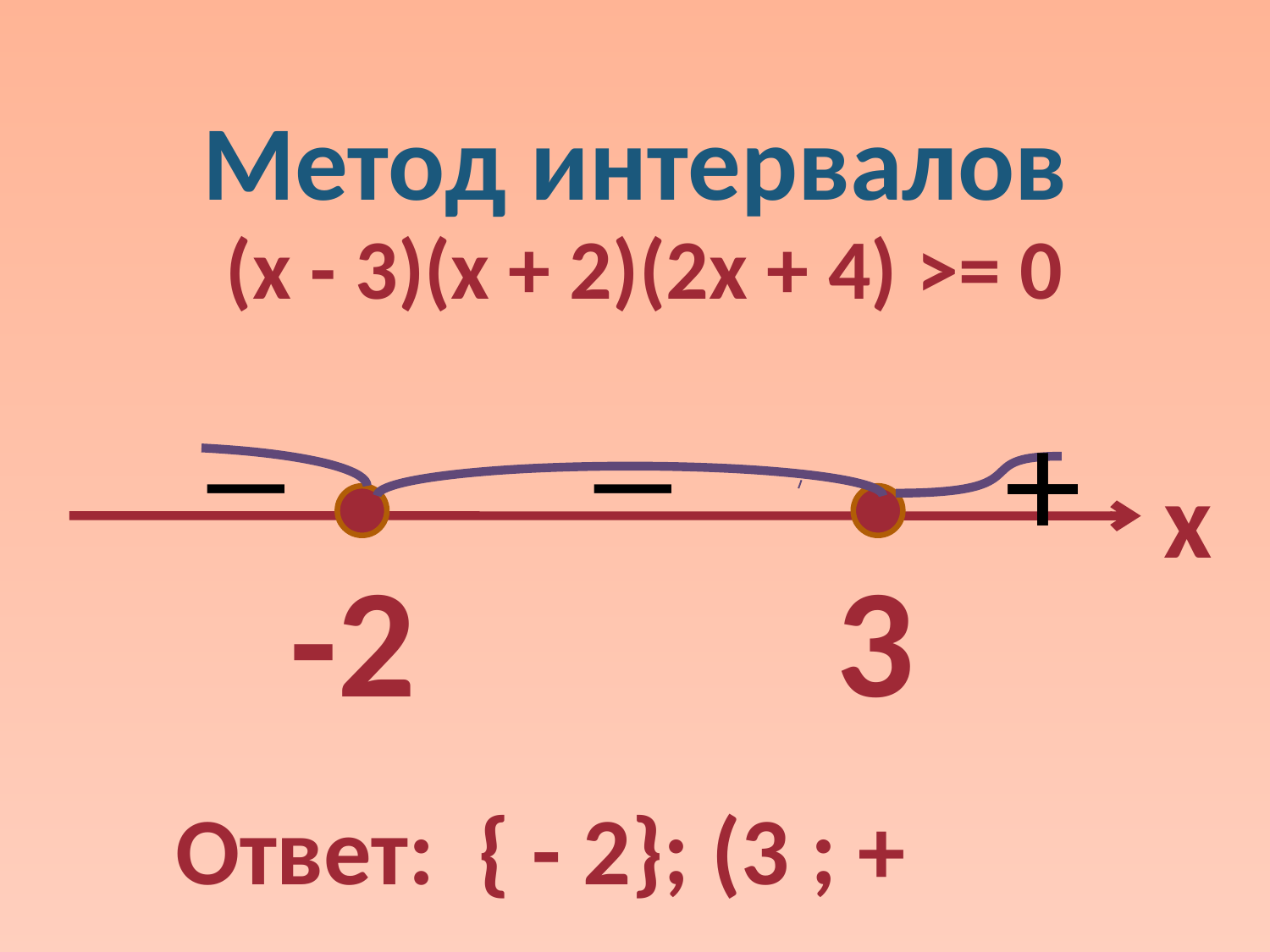

# Метод интервалов
 (x - 3)(x + 2)(2х + 4) >= 0

+

x
_

_

-2
3
Ответ:  { - 2}; (3 ; +